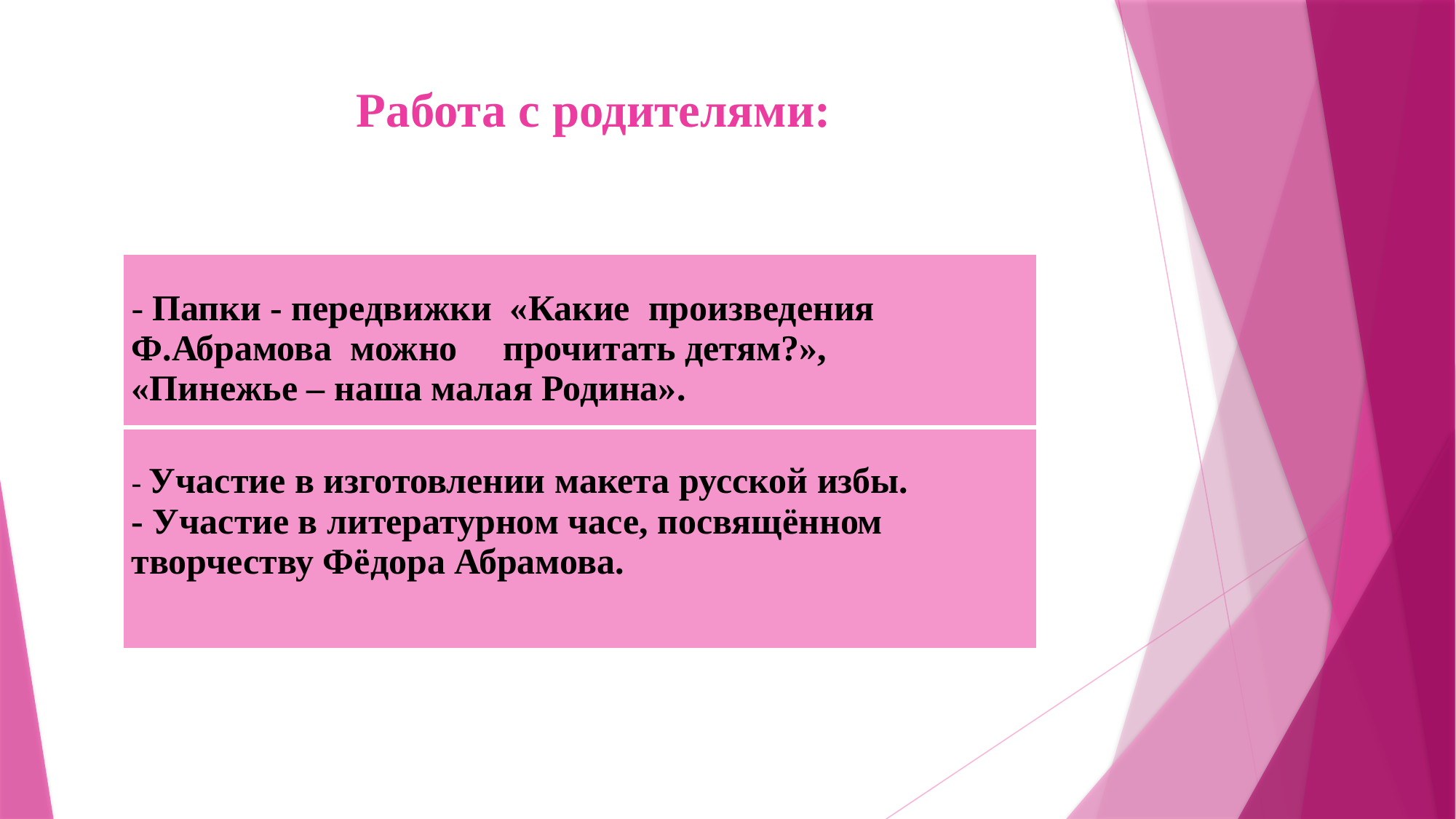

# Работа с родителями:
| - Папки - передвижки «Какие произведения Ф.Абрамова можно прочитать детям?», «Пинежье – наша малая Родина». |
| --- |
| - Участие в изготовлении макета русской избы. - Участие в литературном часе, посвящённом творчеству Фёдора Абрамова. |